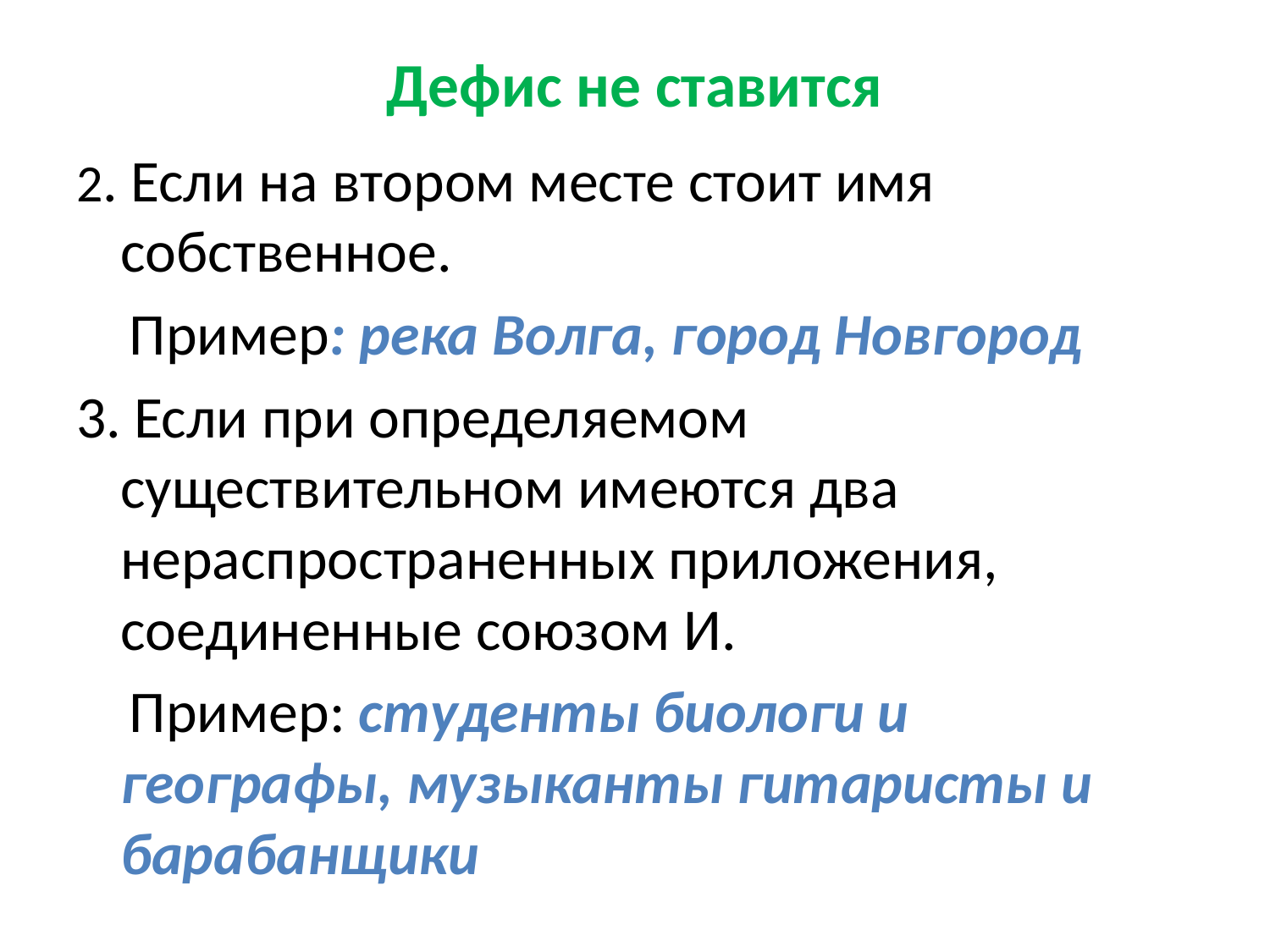

# Дефис не ставится
2. Если на втором месте стоит имя собственное.
    Пример: река Волга, город Новгород
3. Если при определяемом существительном имеются два нераспространенных приложения, соединенные союзом И.
    Пример: студенты биологи и географы, музыканты гитаристы и барабанщики